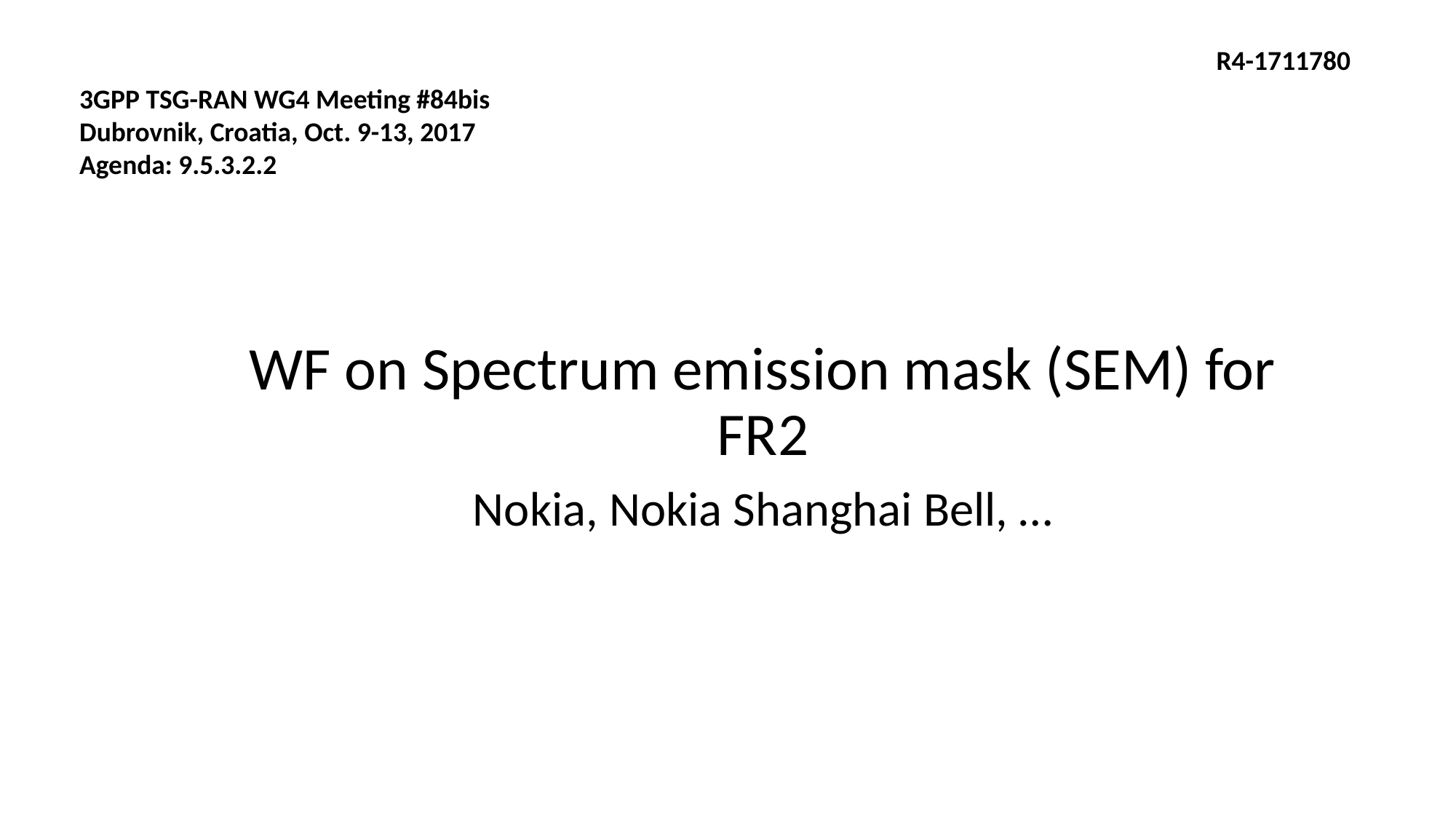

R4-1711780

3GPP TSG-RAN WG4 Meeting #84bis
Dubrovnik, Croatia, Oct. 9-13, 2017
Agenda: 9.5.3.2.2

WF on Spectrum emission mask (SEM) for FR2
Nokia, Nokia Shanghai Bell, …